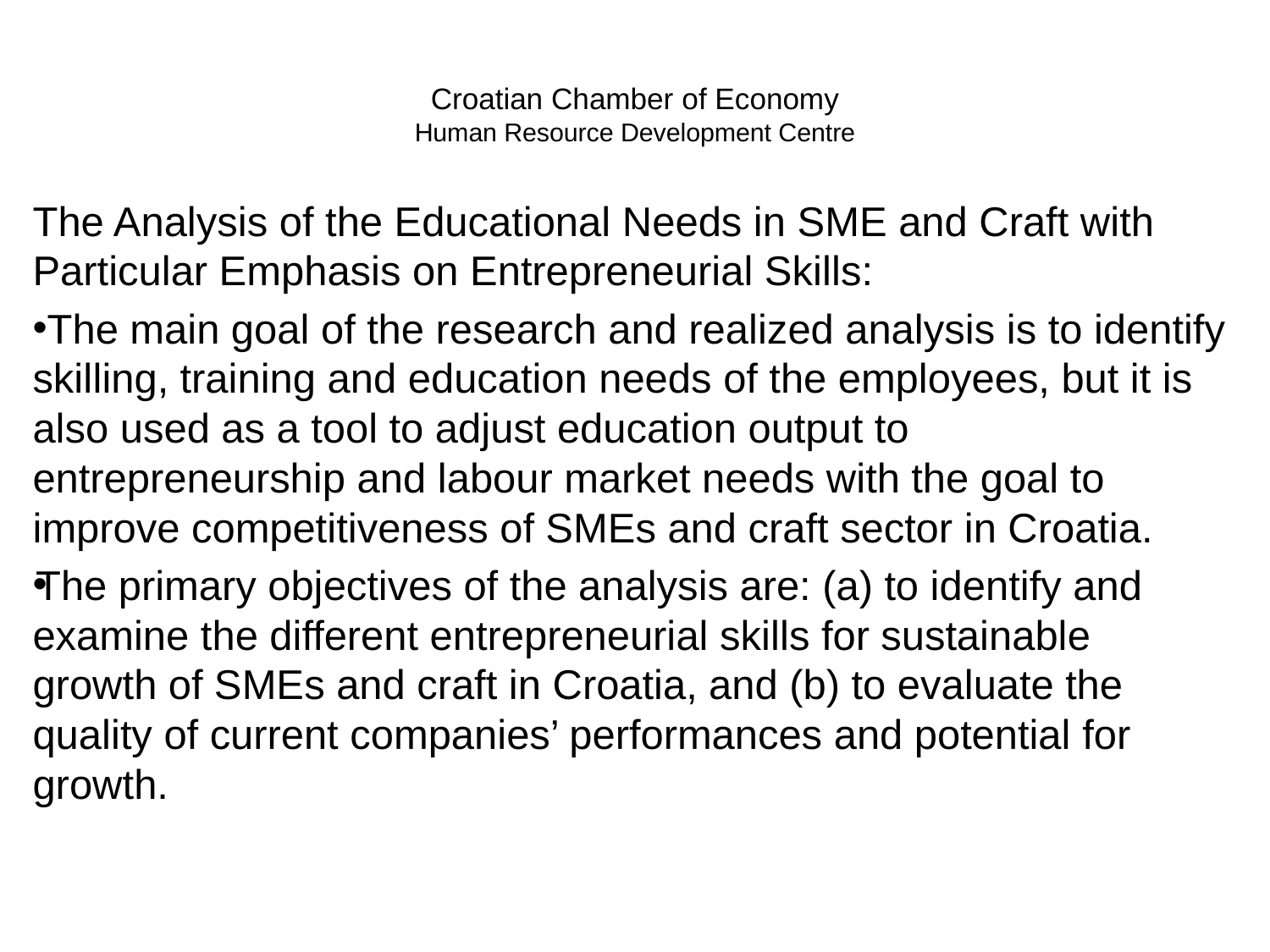

# Croatian Chamber of Economy Human Resource Development Centre
The Analysis of the Educational Needs in SME and Craft with Particular Emphasis on Entrepreneurial Skills:
 The main goal of the research and realized analysis is to identify skilling, training and education needs of the employees, but it is also used as a tool to adjust education output to entrepreneurship and labour market needs with the goal to improve competitiveness of SMEs and craft sector in Croatia.
The primary objectives of the analysis are: (a) to identify and examine the different entrepreneurial skills for sustainable growth of SMEs and craft in Croatia, and (b) to evaluate the quality of current companies’ performances and potential for growth.